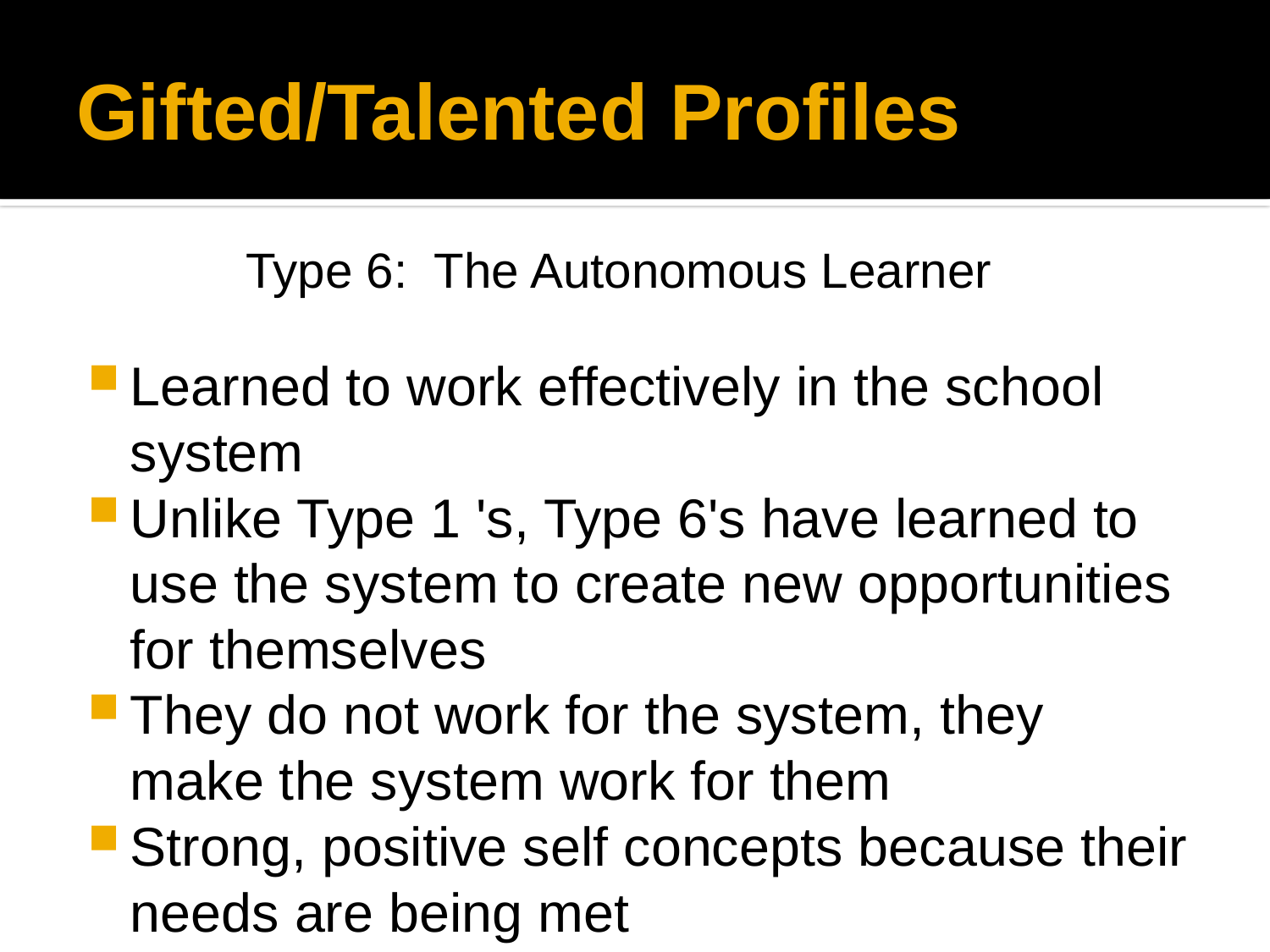

# Gifted/Talented Profiles
Type 6:  The Autonomous Learner
Learned to work effectively in the school system
Unlike Type 1 's, Type 6's have learned to use the system to create new opportunities for themselves
They do not work for the system, they make the system work for them
Strong, positive self concepts because their needs are being met